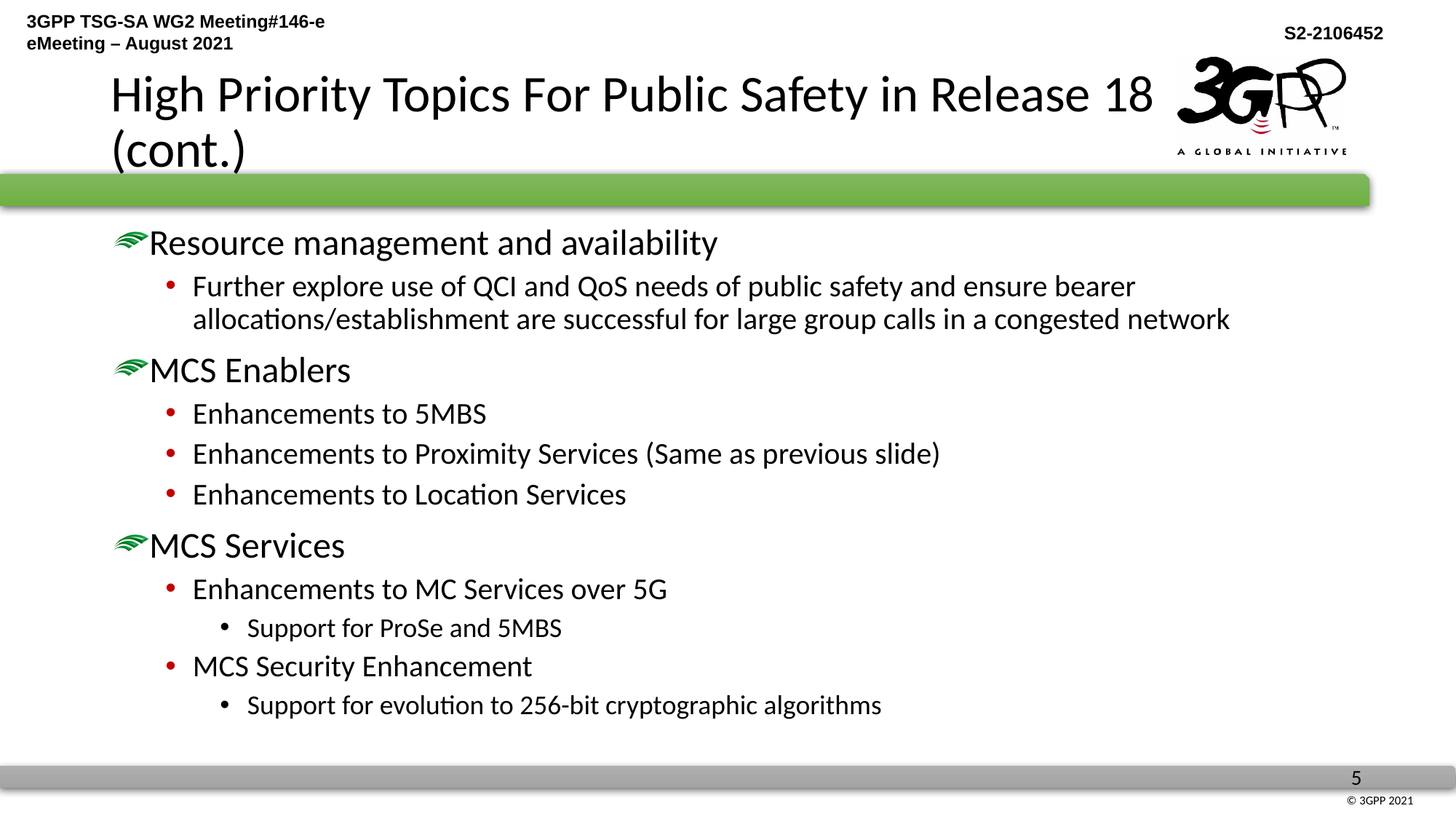

# High Priority Topics For Public Safety in Release 18 (cont.)
Resource management and availability
Further explore use of QCI and QoS needs of public safety and ensure bearer allocations/establishment are successful for large group calls in a congested network
MCS Enablers
Enhancements to 5MBS
Enhancements to Proximity Services (Same as previous slide)
Enhancements to Location Services
MCS Services
Enhancements to MC Services over 5G
Support for ProSe and 5MBS
MCS Security Enhancement
Support for evolution to 256-bit cryptographic algorithms